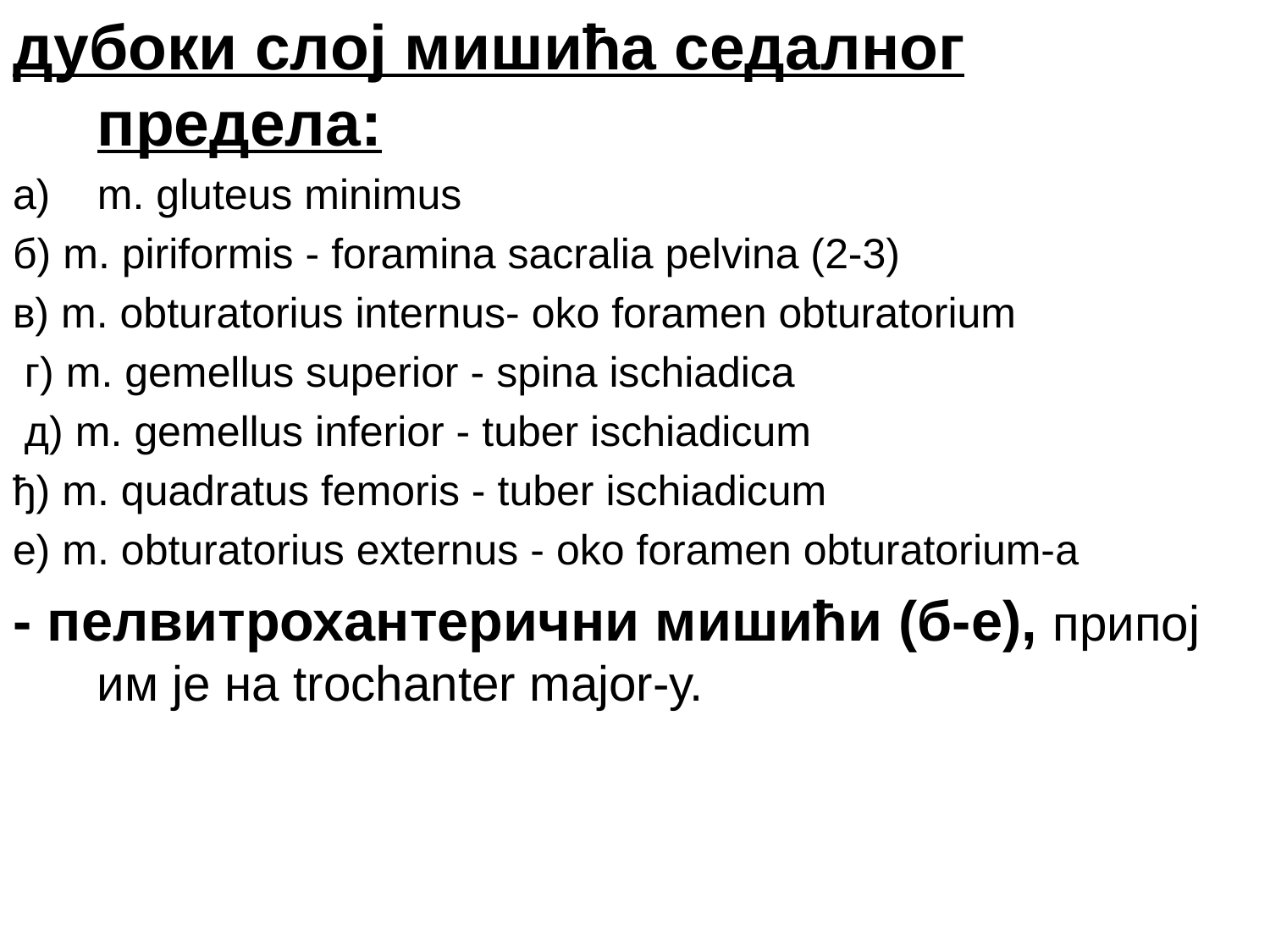

дубоки слoј мишића седалнoг прeделa:
m. gluteus minimus
б) m. piriformis - foramina sacralia pelvina (2-3)
в) m. obturatorius internus- oko foramen obturatorium
 г) m. gemellus superior - spina ischiadica
 д) m. gemellus inferior - tuber ischiadicum
ђ) m. quadratus femoris - tuber ischiadicum
е) m. obturatorius externus - oko foramen obturatorium-a
- пелвитрохантерични мишићи (б-е), припој им jе на trochanter major-у.